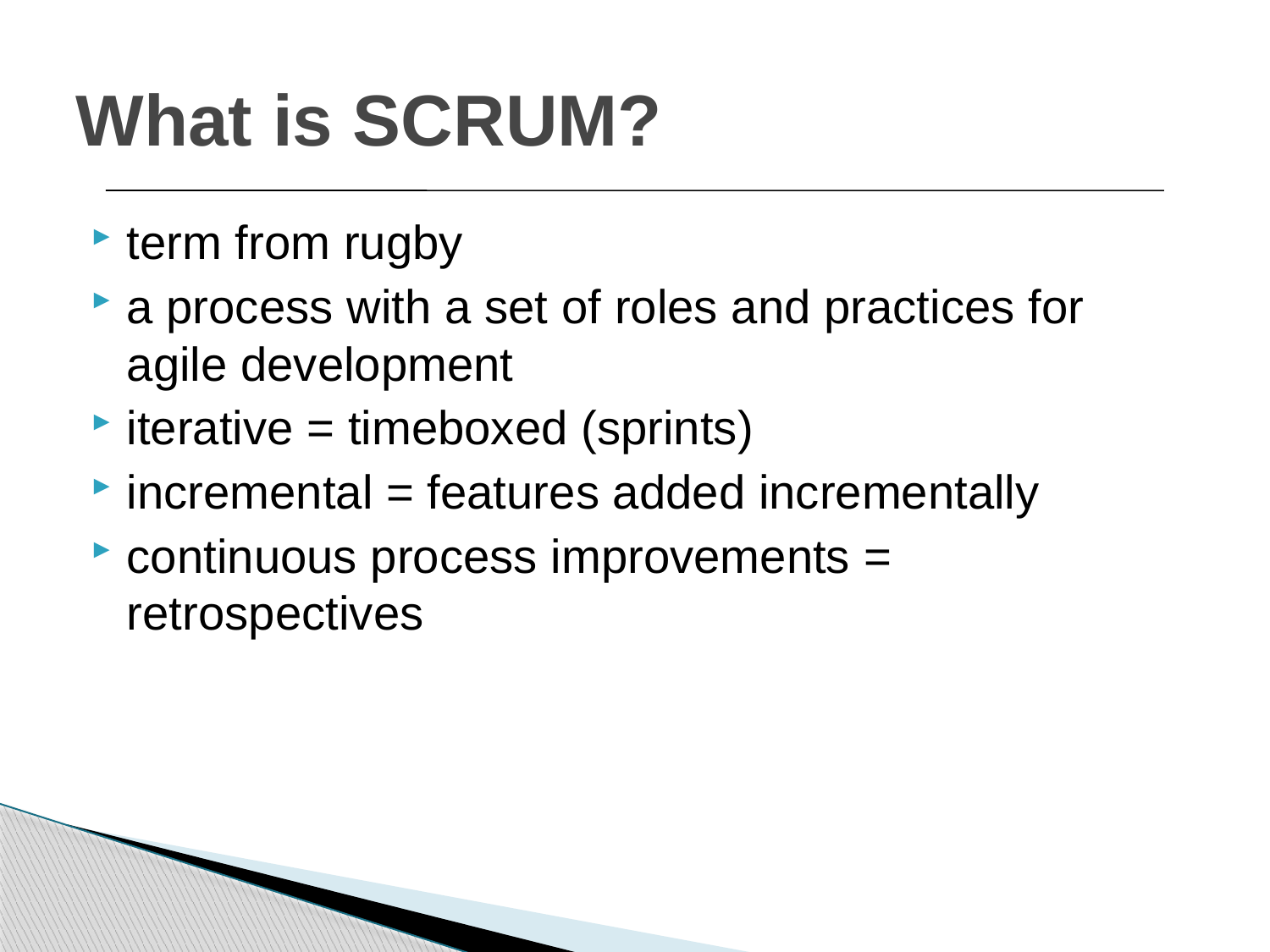

# What is SCRUM?
term from rugby
a process with a set of roles and practices for agile development
iterative = timeboxed (sprints)
incremental = features added incrementally
continuous process improvements = retrospectives